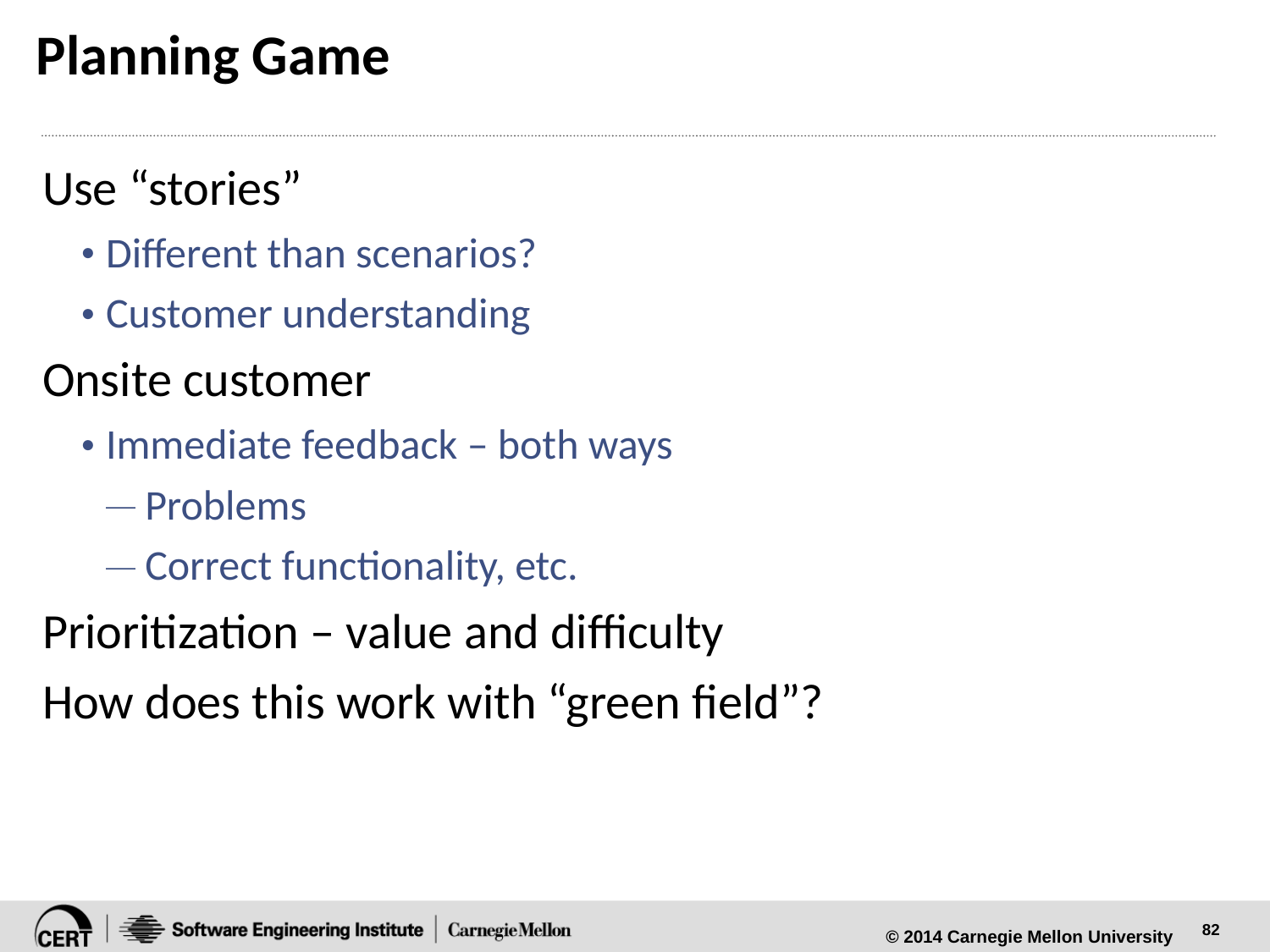

# Planning Game
Use “stories”
Different than scenarios?
Customer understanding
Onsite customer
Immediate feedback – both ways
 Problems
 Correct functionality, etc.
Prioritization – value and difficulty
How does this work with “green field”?